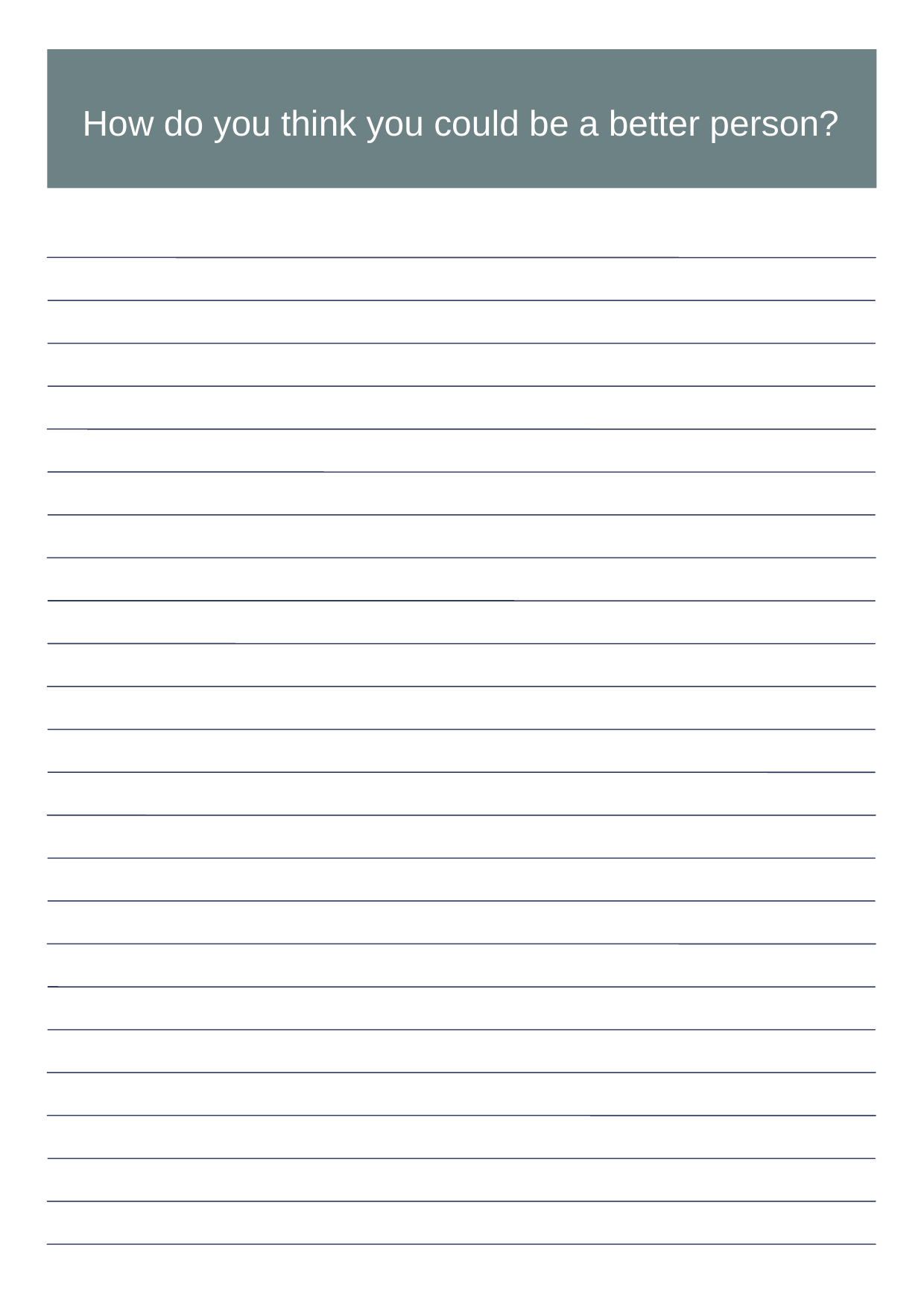

How do you think you could be a better person?